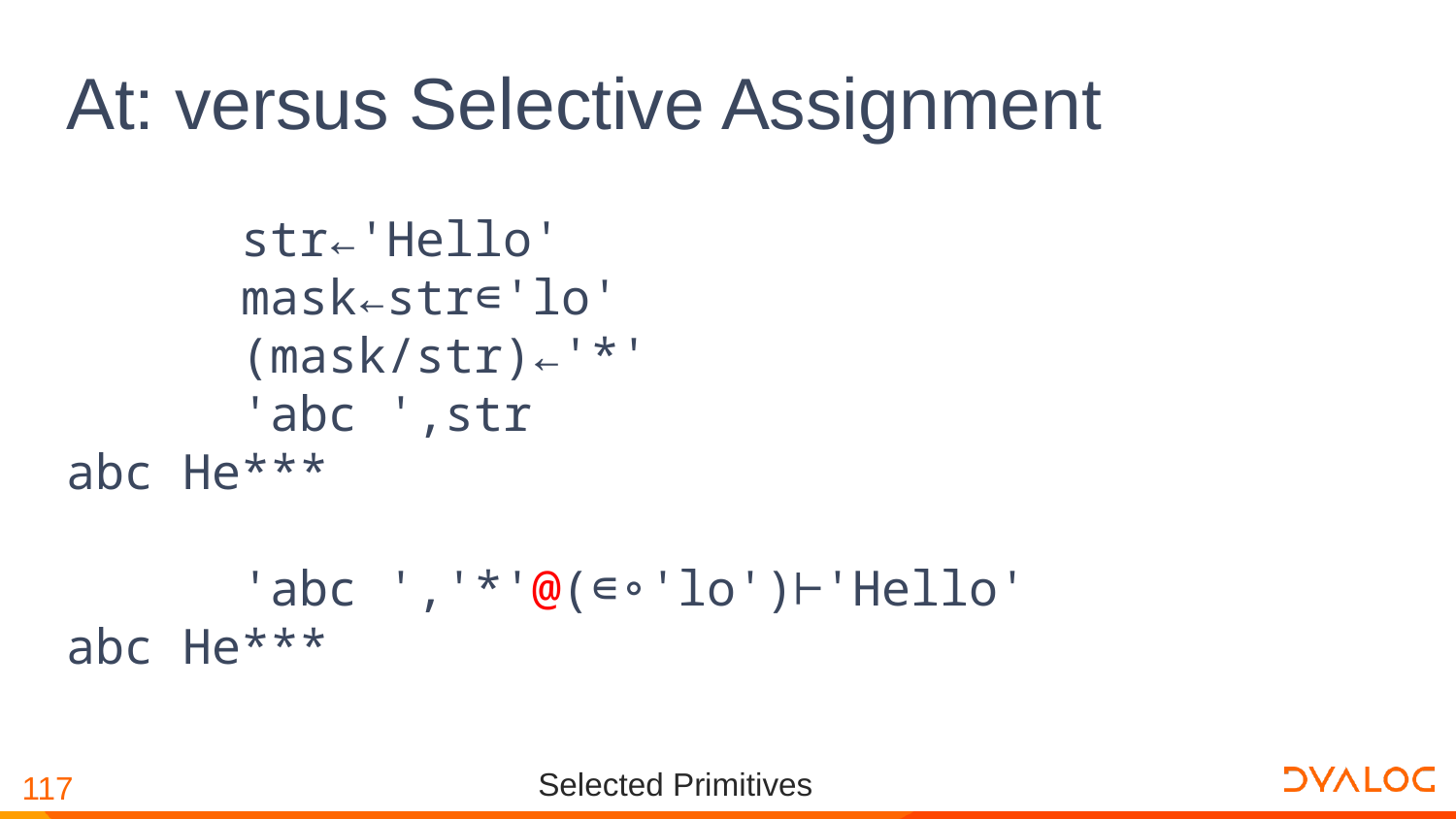

# At: versus Selective Assignment
      str←'Hello'
      mask←str∊'lo'
      (mask/str)←'*'
      'abc ',str
abc He***
      'abc ','*'@(∊∘'lo')⊢'Hello'
abc He***